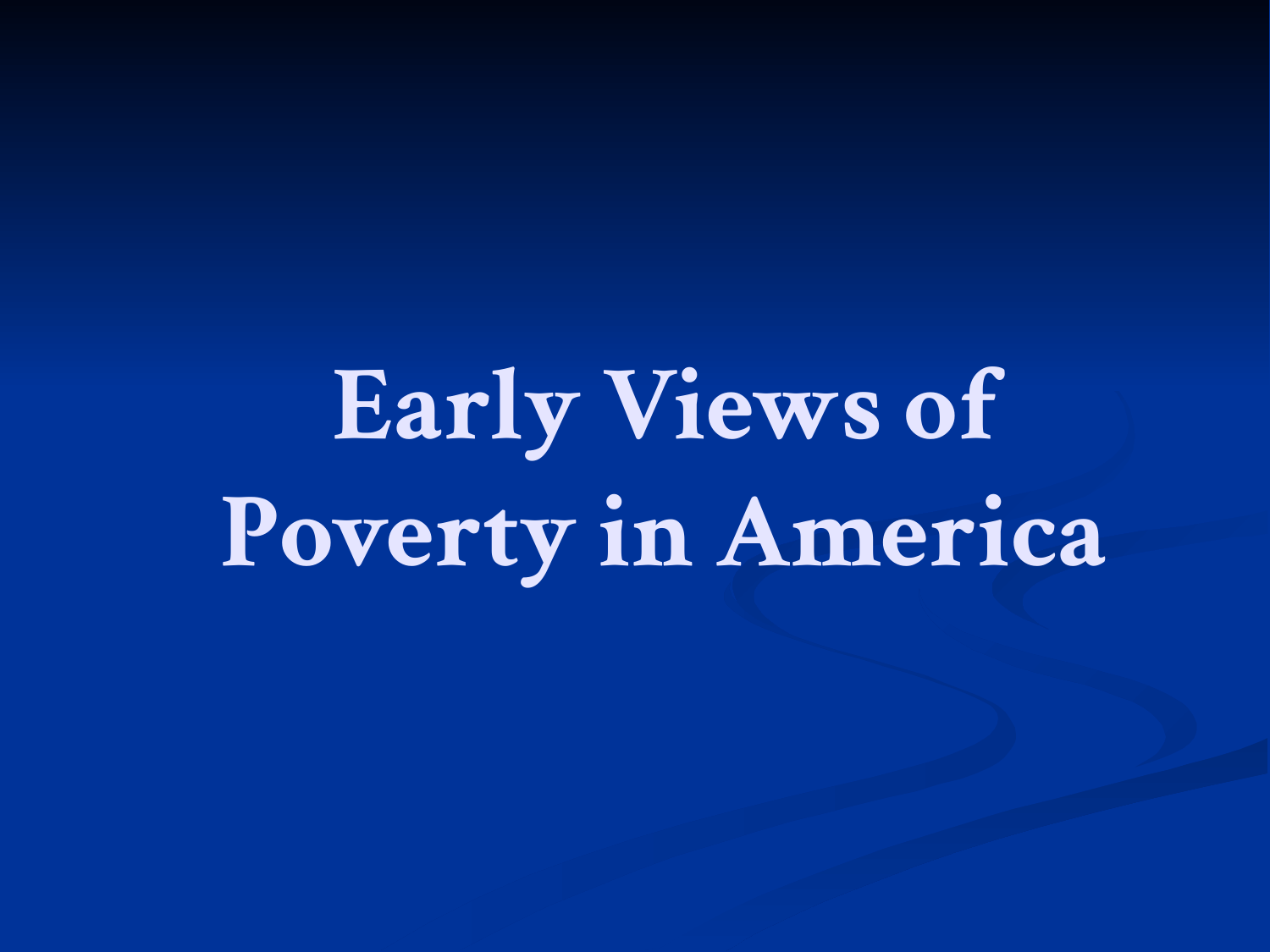

# Early Views of Poverty in America